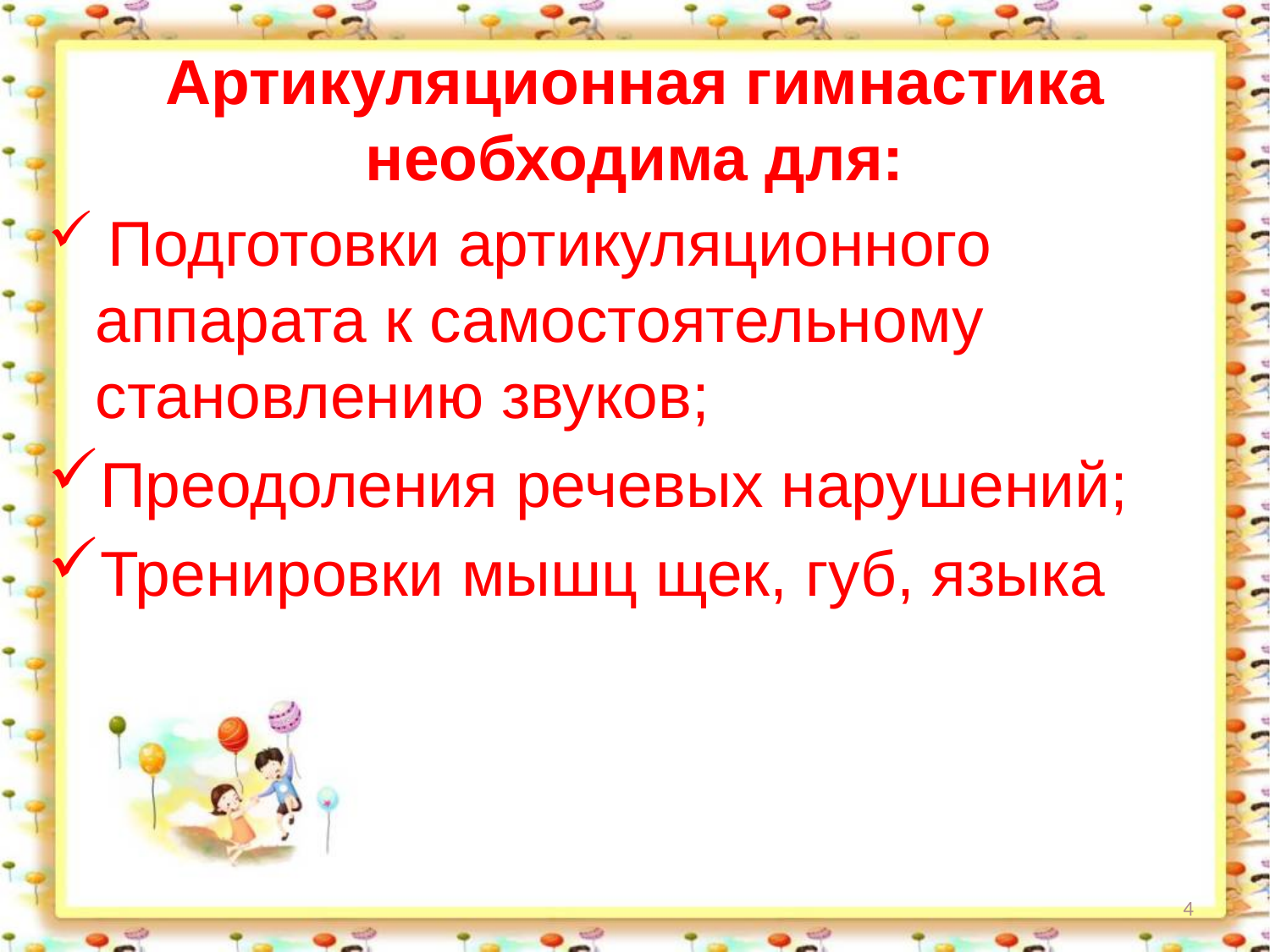

# Артикуляционная гимнастика необходима для:
 Подготовки артикуляционного аппарата к самостоятельному становлению звуков;
Преодоления речевых нарушений;
Тренировки мышц щек, губ, языка

4